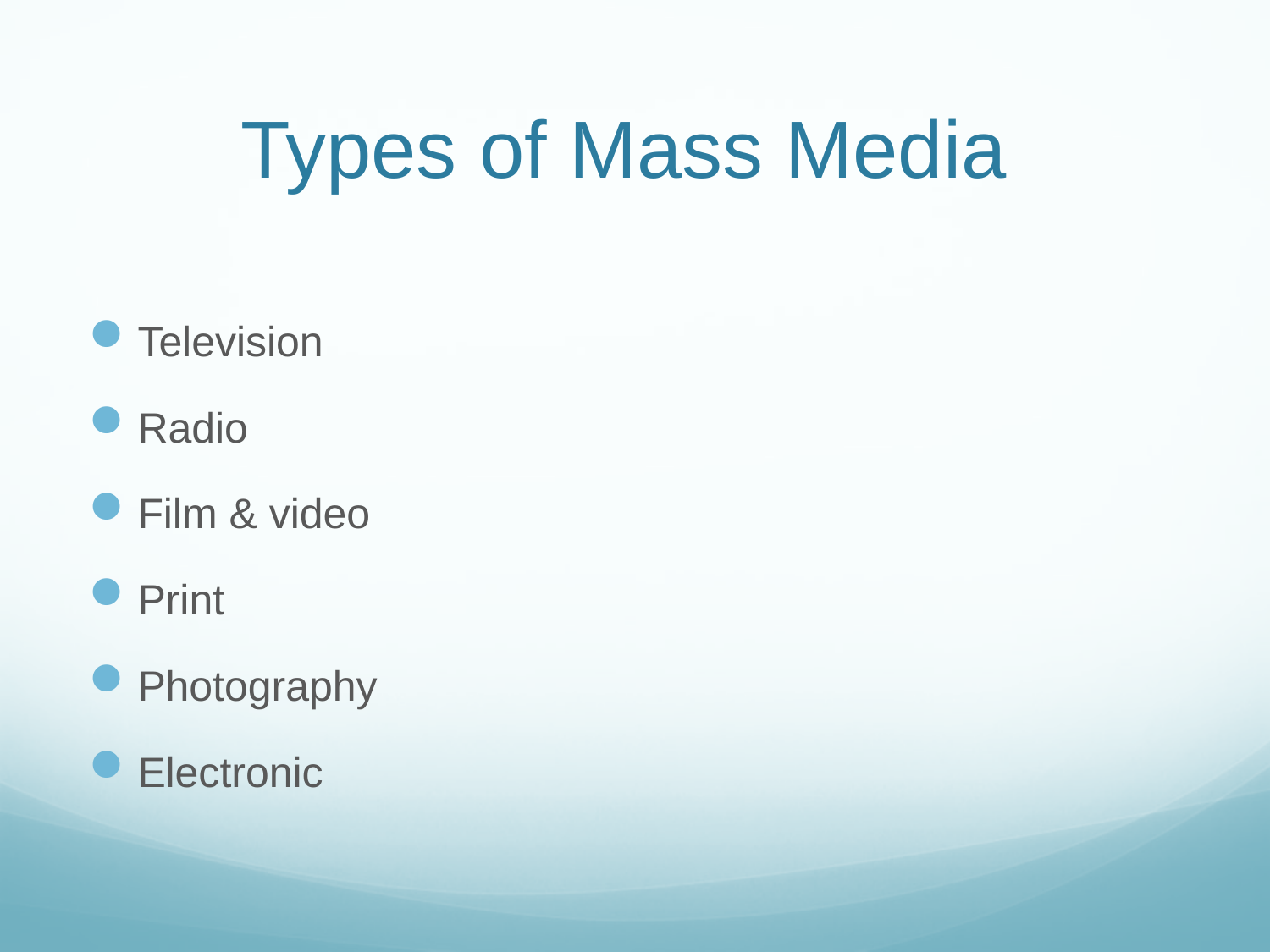

# Types of Mass Media

Television
Radio
Film & video
Print
Photography
Electronic